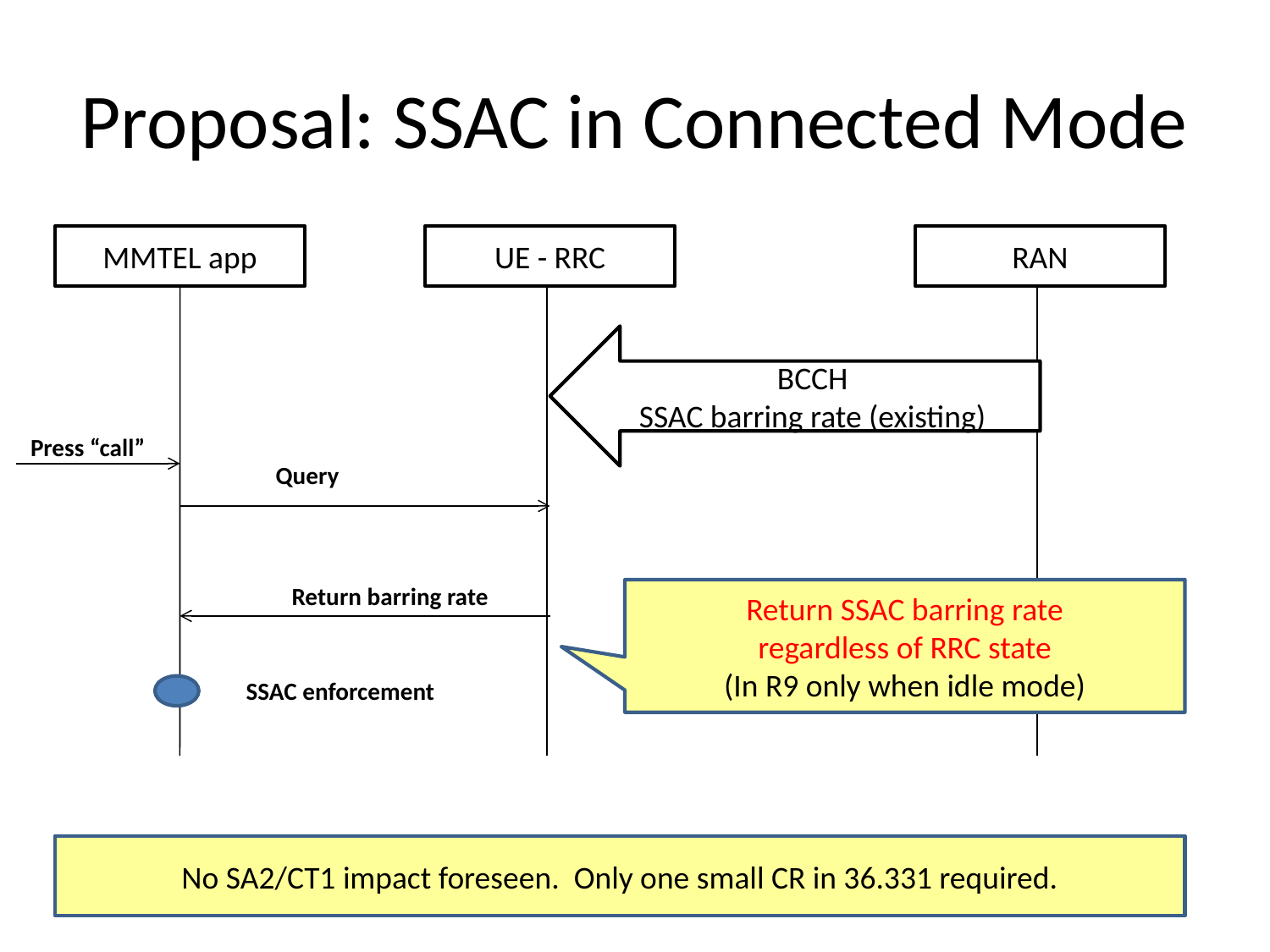

# Proposal: SSAC in Connected Mode
MMTEL app
UE - RRC
RAN
BCCH
SSAC barring rate (existing)
Press “call”
Query
Return barring rate
Return SSAC barring rate
regardless of RRC state
(In R9 only when idle mode)
SSAC enforcement

No SA2/CT1 impact foreseen.  Only one small CR in 36.331 required.